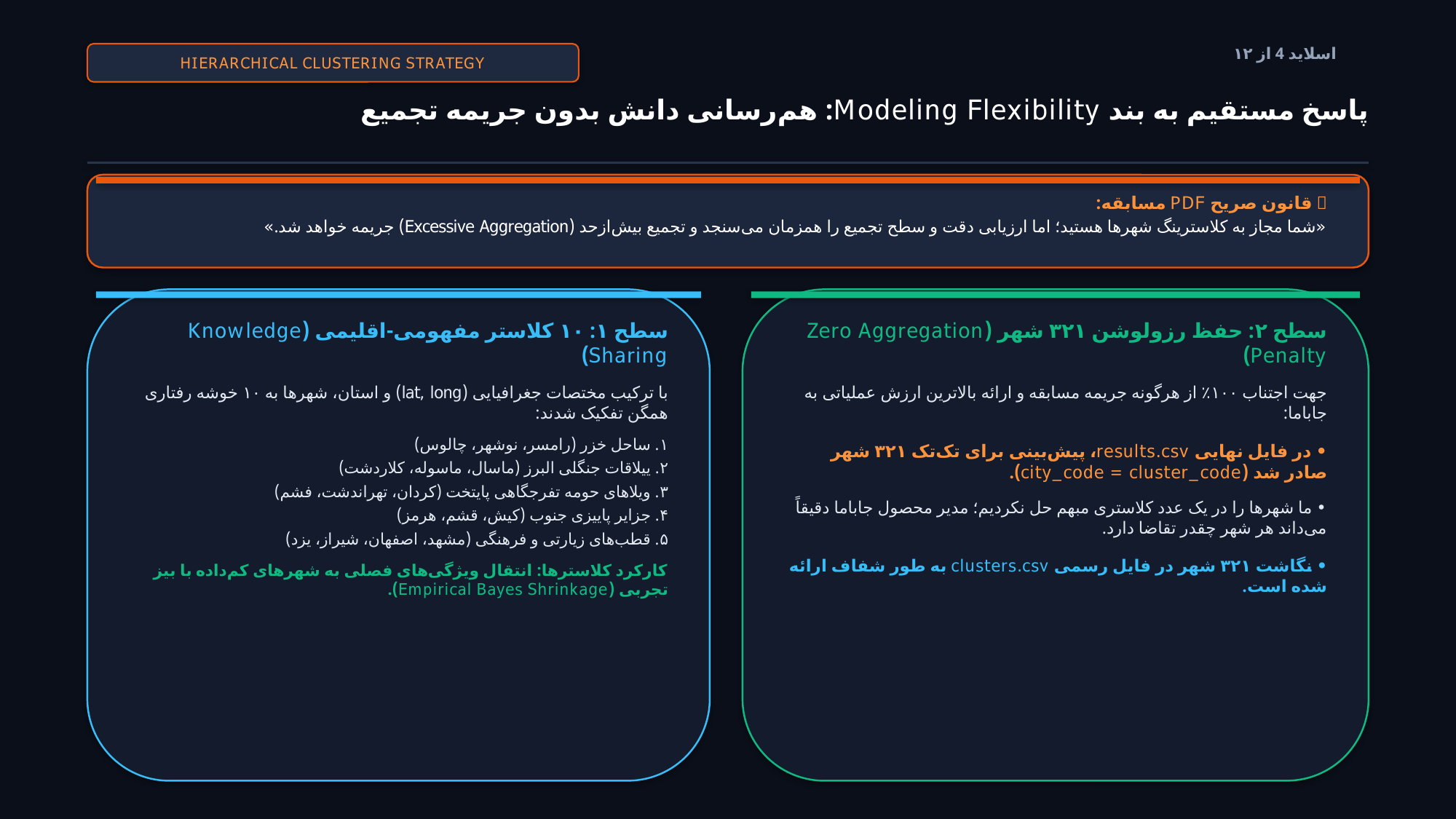

HIERARCHICAL CLUSTERING STRATEGY
اسلاید 4 از ۱۲
پاسخ مستقیم به بند Modeling Flexibility: هم‌رسانی دانش بدون جریمه تجمیع

📜 قانون صریح PDF مسابقه:
«شما مجاز به کلاسترینگ شهرها هستید؛ اما ارزیابی دقت و سطح تجمیع را همزمان می‌سنجد و تجمیع بیش‌ازحد (Excessive Aggregation) جریمه خواهد شد.»

سطح ۱: ۱۰ کلاستر مفهومی-اقلیمی (Knowledge Sharing)
با ترکیب مختصات جغرافیایی (lat, long) و استان، شهرها به ۱۰ خوشه رفتاری همگن تفکیک شدند:
۱. ساحل خزر (رامسر، نوشهر، چالوس)
۲. ییلاقات جنگلی البرز (ماسال، ماسوله، کلاردشت)
۳. ویلاهای حومه تفرجگاهی پایتخت (کردان، تهراندشت، فشم)
۴. جزایر پاییزی جنوب (کیش، قشم، هرمز)
۵. قطب‌های زیارتی و فرهنگی (مشهد، اصفهان، شیراز، یزد)
کارکرد کلاسترها: انتقال ویژگی‌های فصلی به شهرهای کم‌داده با بیز تجربی (Empirical Bayes Shrinkage).
سطح ۲: حفظ رزولوشن ۳۲۱ شهر (Zero Aggregation Penalty)
جهت اجتناب ۱۰۰٪ از هرگونه جریمه مسابقه و ارائه بالاترین ارزش عملیاتی به جاباما:
• در فایل نهایی results.csv، پیش‌بینی برای تک‌تک ۳۲۱ شهر صادر شد (city_code = cluster_code).
• ما شهرها را در یک عدد کلاستری مبهم حل نکردیم؛ مدیر محصول جاباما دقیقاً می‌داند هر شهر چقدر تقاضا دارد.
• نگاشت ۳۲۱ شهر در فایل رسمی clusters.csv به طور شفاف ارائه شده است.